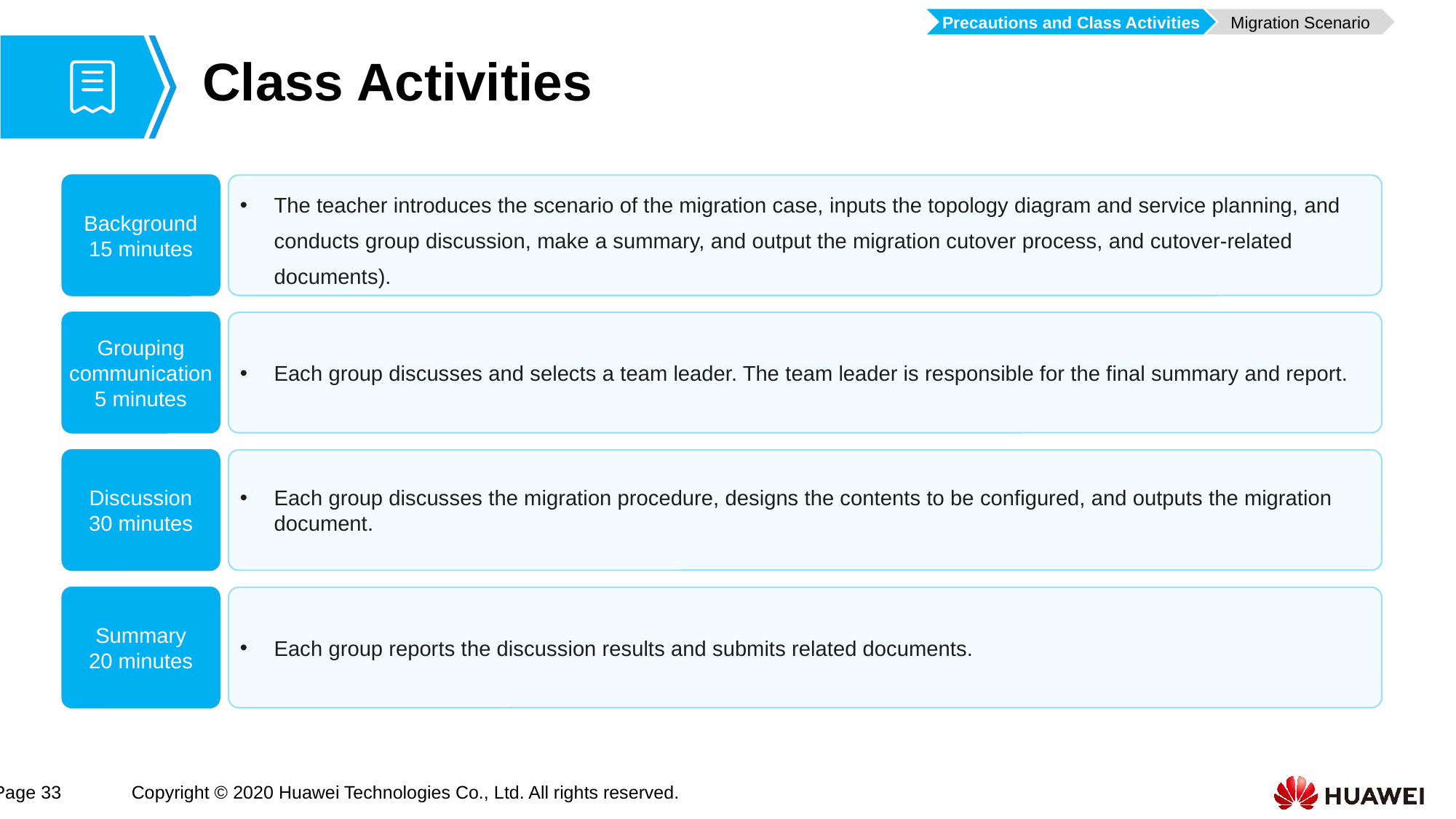

Precautions and Class Activities
Migration Scenario
# Class Activities
Background
15 minutes
The teacher introduces the scenario of the migration case, inputs the topology diagram and service planning, and conducts group discussion, make a summary, and output the migration cutover process, and cutover-related documents).
Grouping communication
5 minutes
Each group discusses and selects a team leader. The team leader is responsible for the final summary and report.
Discussion
30 minutes
Each group discusses the migration procedure, designs the contents to be configured, and outputs the migration document.
Summary
20 minutes
Each group reports the discussion results and submits related documents.